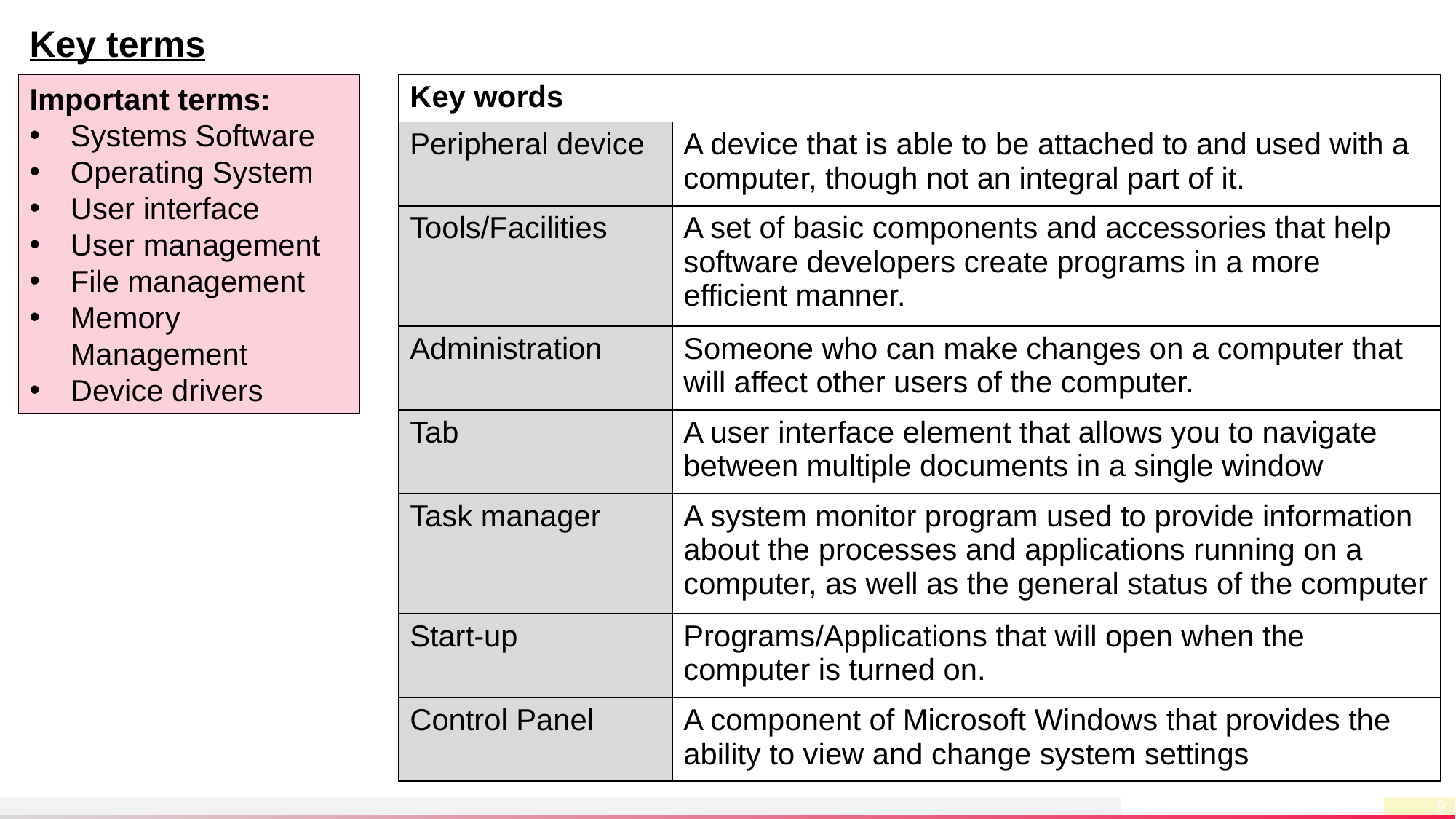

Key terms
Important terms:
Systems Software
Operating System
User interface
User management
File management
Memory Management
Device drivers
| Key words |  |
| --- | --- |
| Peripheral device | A device that is able to be attached to and used with a computer, though not an integral part of it. |
| Tools/Facilities | A set of basic components and accessories that help software developers create programs in a more efficient manner. |
| Administration | Someone who can make changes on a computer that will affect other users of the computer. |
| Tab | A user interface element that allows you to navigate between multiple documents in a single window |
| Task manager | A system monitor program used to provide information about the processes and applications running on a computer, as well as the general status of the computer |
| Start-up | Programs/Applications that will open when the computer is turned on. |
| Control Panel | A component of Microsoft Windows that provides the ability to view and change system settings |
9